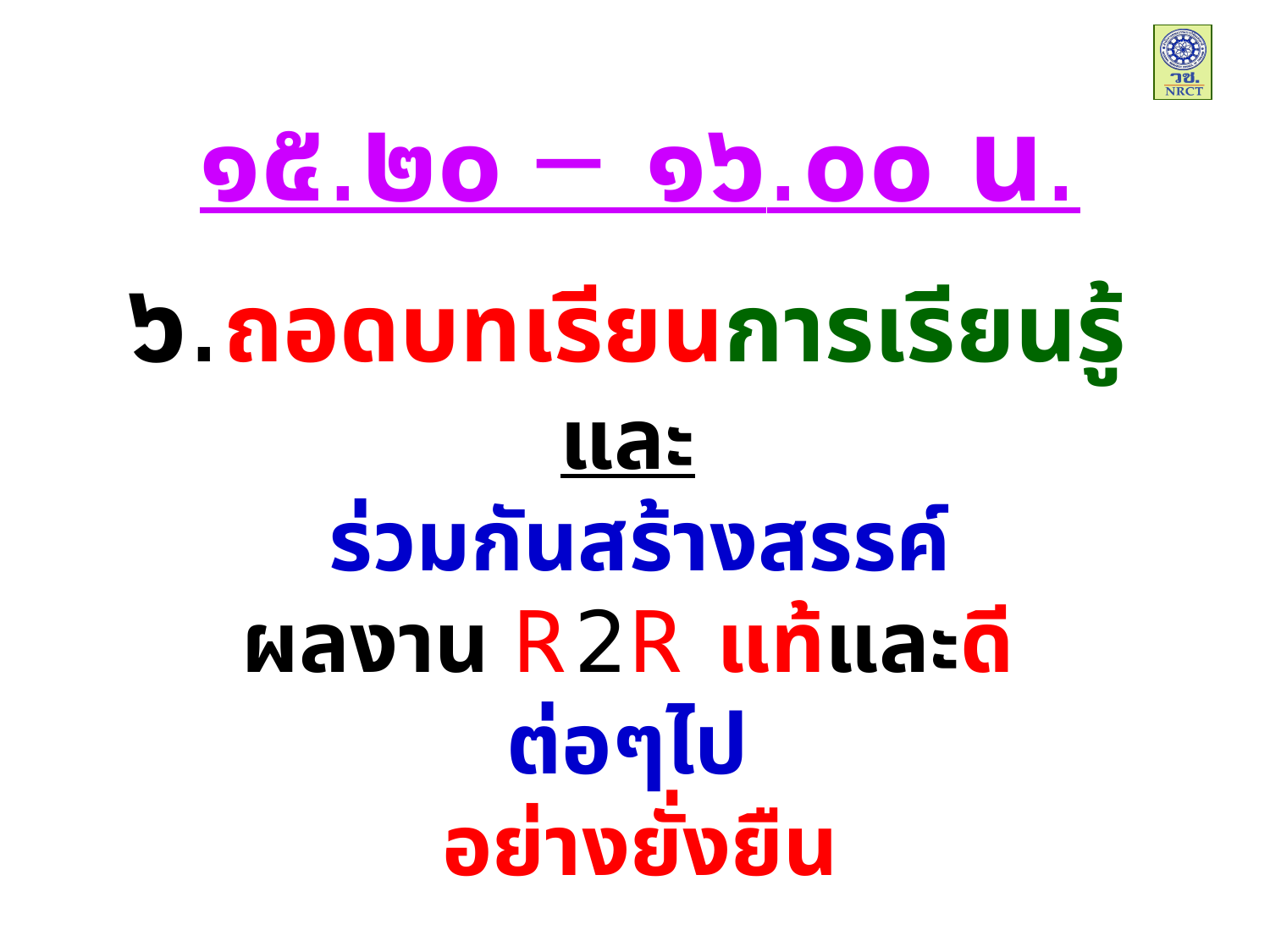

๑๕.๒๐ – ๑๖.๐๐ น.

๖.ถอดบทเรียนการเรียนรู้
และ
ร่วมกันสร้างสรรค์
ผลงาน R2R แท้และดี
ต่อๆไป
อย่างยั่งยืน